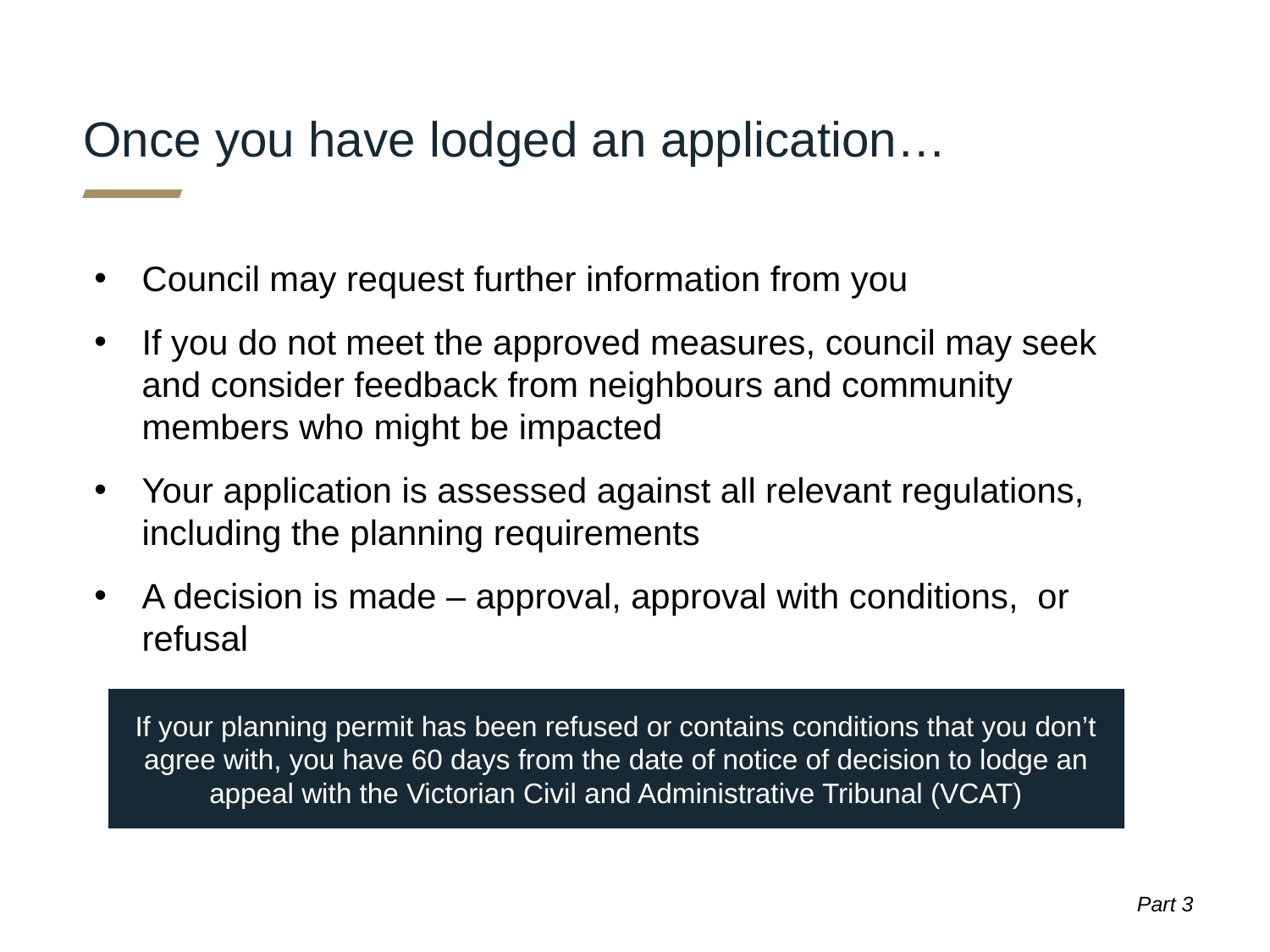

# Once you have lodged an application…
Council may request further information from you
If you do not meet the approved measures, council may seek and consider feedback from neighbours and community members who might be impacted
Your application is assessed against all relevant regulations, including the planning requirements
A decision is made – approval, approval with conditions,  or refusal
If your planning permit has been refused or contains conditions that you don’t agree with, you have 60 days from the date of notice of decision to lodge an appeal with the Victorian Civil and Administrative Tribunal (VCAT)
Part 3